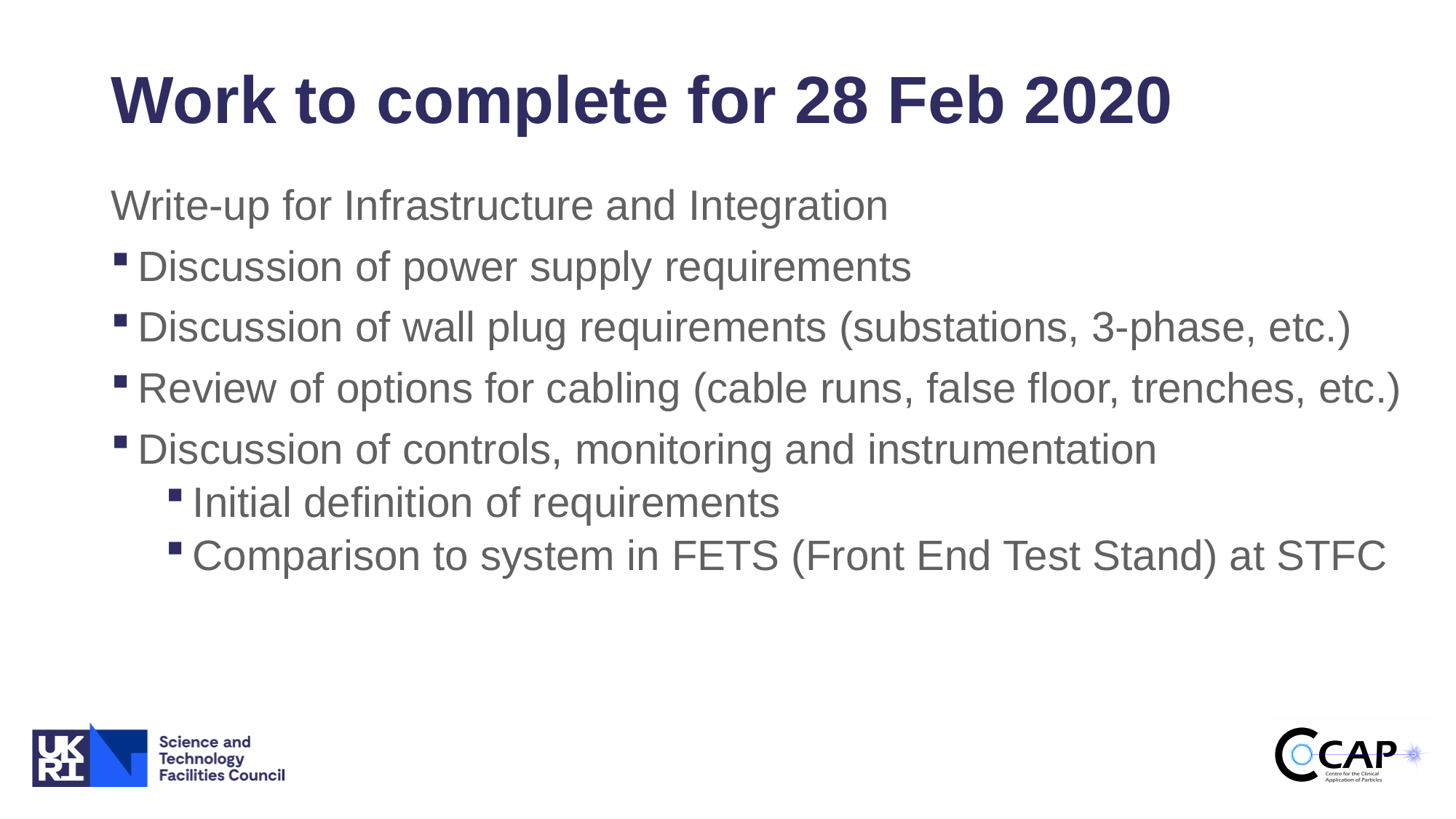

# Work to complete for 28 Feb 2020
Write-up for Infrastructure and Integration
Discussion of power supply requirements
Discussion of wall plug requirements (substations, 3-phase, etc.)
Review of options for cabling (cable runs, false floor, trenches, etc.)
Discussion of controls, monitoring and instrumentation
Initial definition of requirements
Comparison to system in FETS (Front End Test Stand) at STFC